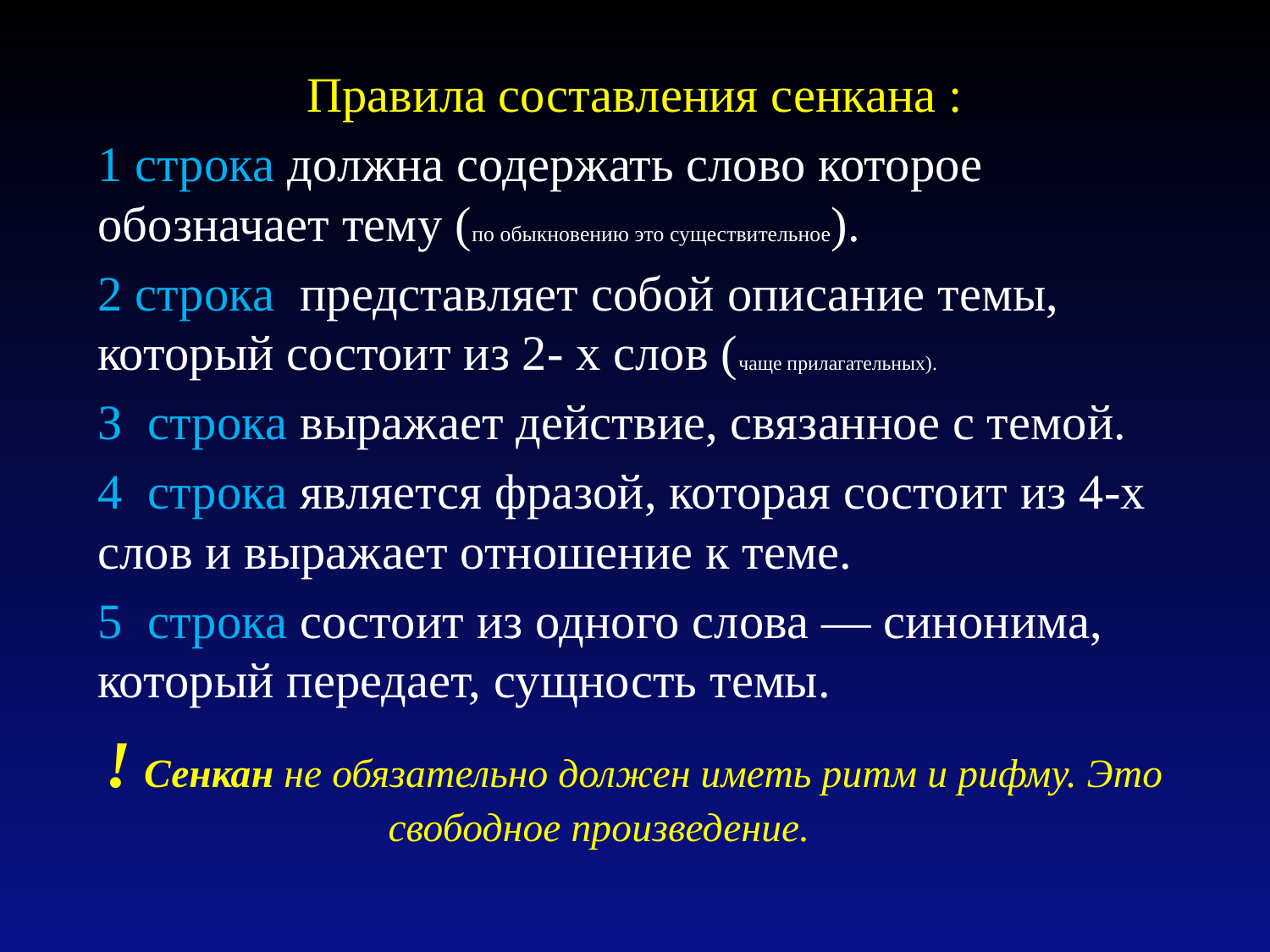

Правила составления сенкана :
1 строка должна содержать слово которое обозначает тему (по обыкновению это существительное).
2 строка  представляет собой описание темы, который состоит из 2- х слов (чаще прилагательных).
З  строка выражает действие, связанное с темой.
4  строка является фразой, которая состоит из 4-х слов и выражает отношение к теме.
5  строка состоит из одного слова — синонима, который передает, сущность темы.
! Сенкан не обязательно должен иметь ритм и рифму. Это свободное произведение.